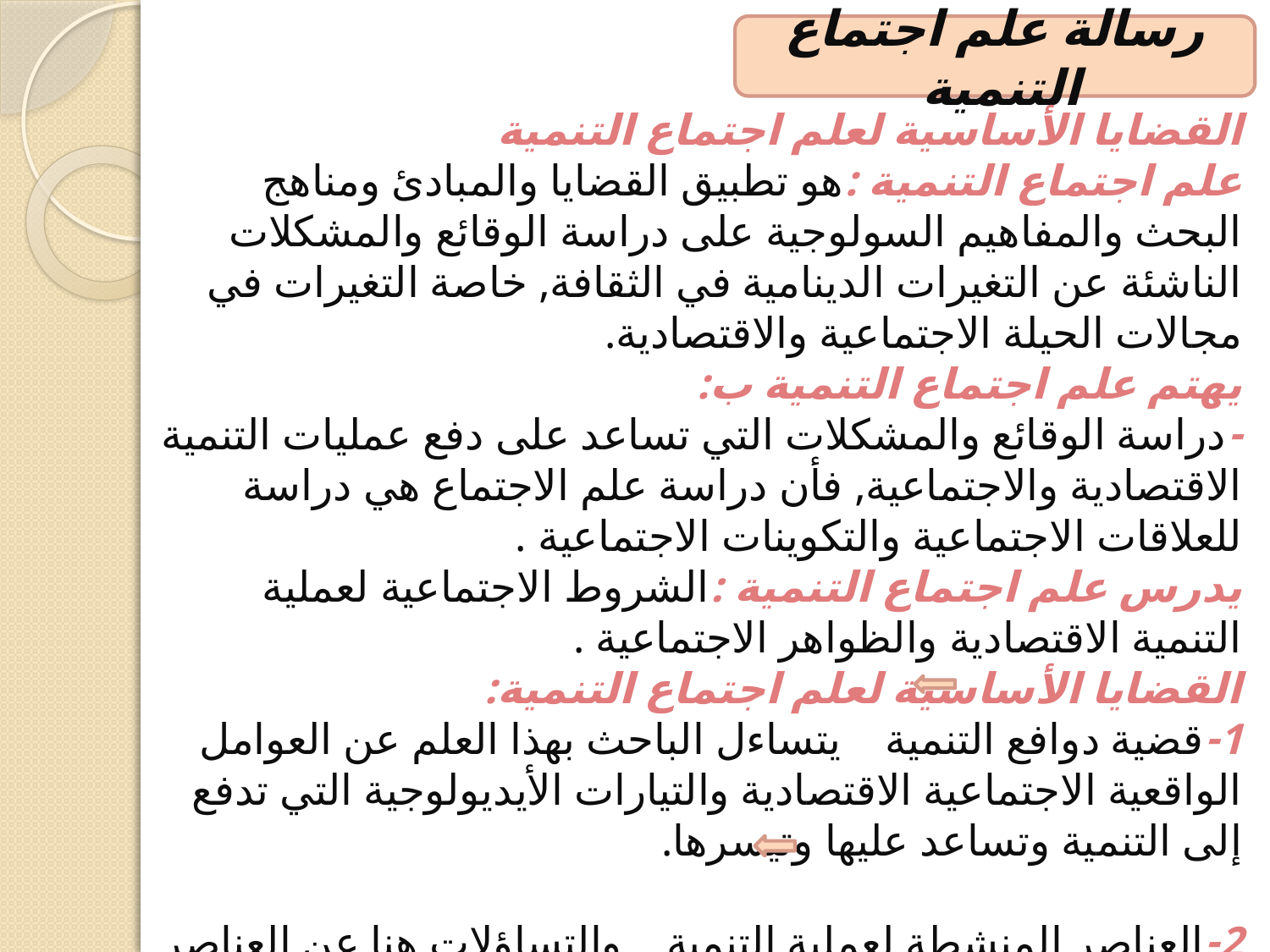

رسالة علم اجتماع التنمية
القضايا الأساسية لعلم اجتماع التنمية
علم اجتماع التنمية :هو تطبيق القضايا والمبادئ ومناهج البحث والمفاهيم السولوجية على دراسة الوقائع والمشكلات الناشئة عن التغيرات الدينامية في الثقافة, خاصة التغيرات في مجالات الحيلة الاجتماعية والاقتصادية.
يهتم علم اجتماع التنمية ب:
-دراسة الوقائع والمشكلات التي تساعد على دفع عمليات التنمية الاقتصادية والاجتماعية, فأن دراسة علم الاجتماع هي دراسة للعلاقات الاجتماعية والتكوينات الاجتماعية .
يدرس علم اجتماع التنمية :الشروط الاجتماعية لعملية التنمية الاقتصادية والظواهر الاجتماعية .
القضايا الأساسية لعلم اجتماع التنمية:
1-قضية دوافع التنمية    يتساءل الباحث بهذا العلم عن العوامل الواقعية الاجتماعية الاقتصادية والتيارات الأيديولوجية التي تدفع إلى التنمية وتساعد عليها وتيسرها.

2-العناصر المنشطة لعملية التنمية    والتساؤلات هنا عن العناصر الاجتماعية جماعات أو هيئات أو طبقات التي تحرك المجتمع وتدفعه إلى التنمية .

غلى

غ